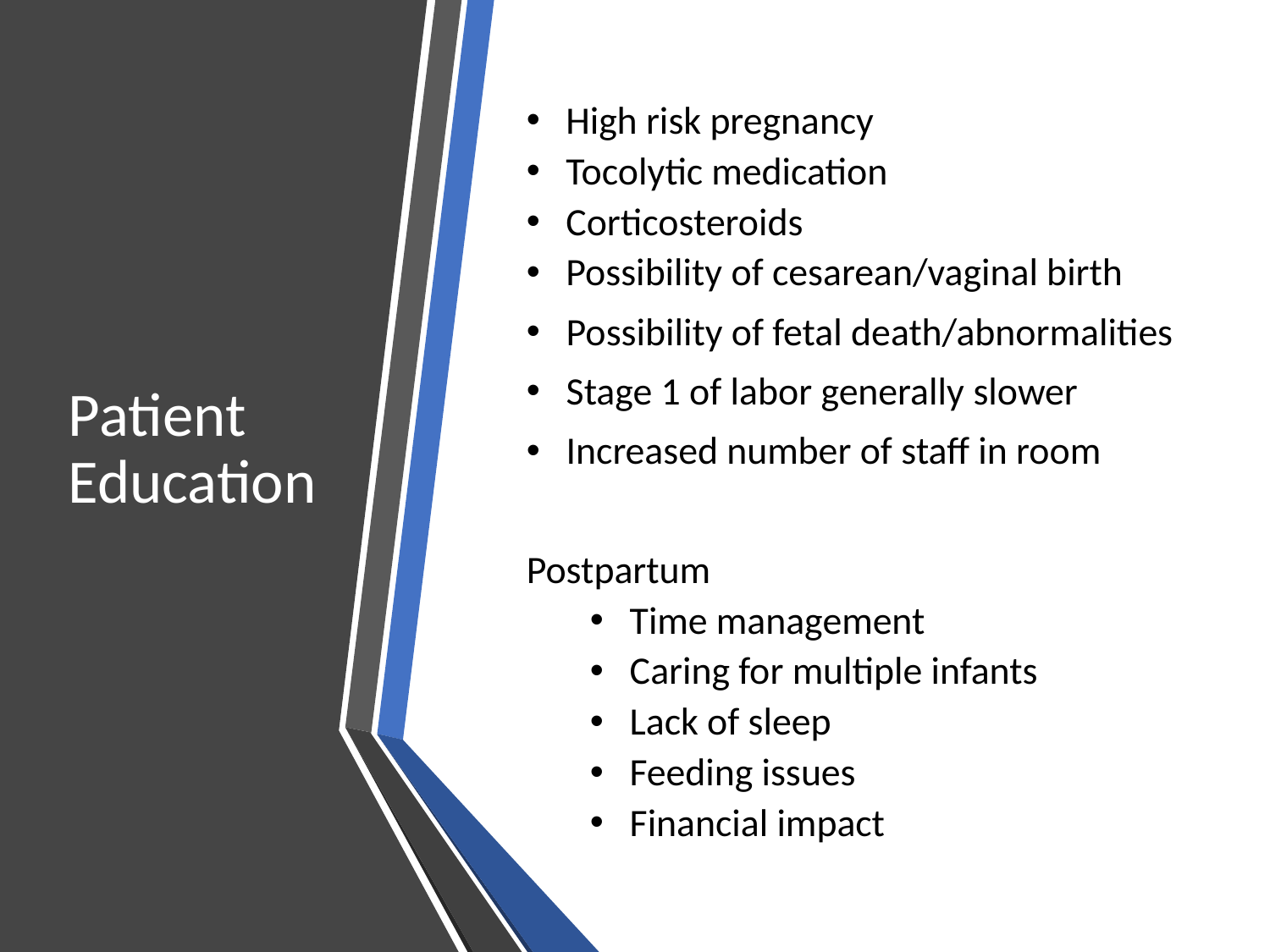

High risk pregnancy
Tocolytic medication
Corticosteroids
Possibility of cesarean/vaginal birth
Possibility of fetal death/abnormalities
Stage 1 of labor generally slower
Increased number of staff in room

Postpartum
Time management
Caring for multiple infants
Lack of sleep
Feeding issues
Financial impact
# Patient Education